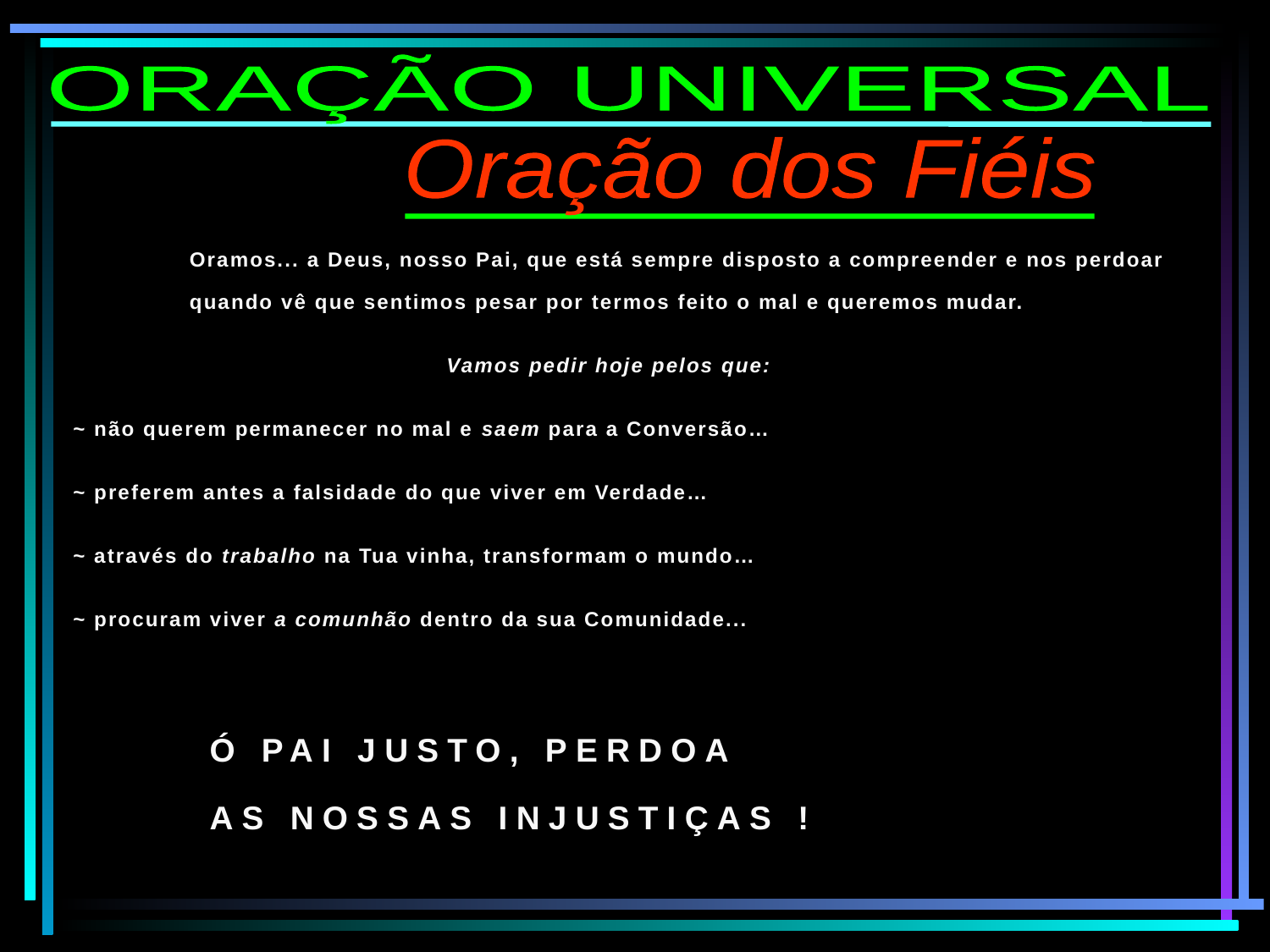

ORAÇÃO UNIVERSAL

Oração dos Fiéis

Oramos... a Deus, nosso Pai, que está sempre disposto a compreender e nos perdoar quando vê que sentimos pesar por termos feito o mal e queremos mudar.
			Vamos pedir hoje pelos que:
 ~ não querem permanecer no mal e saem para a Conversão…
 ~ preferem antes a falsidade do que viver em Verdade…
 ~ através do trabalho na Tua vinha, transformam o mundo…
 ~ procuram viver a comunhão dentro da sua Comunidade...
Ó PAI JUSTO, PERDOA
AS NOSSAS INJUSTIÇAS !